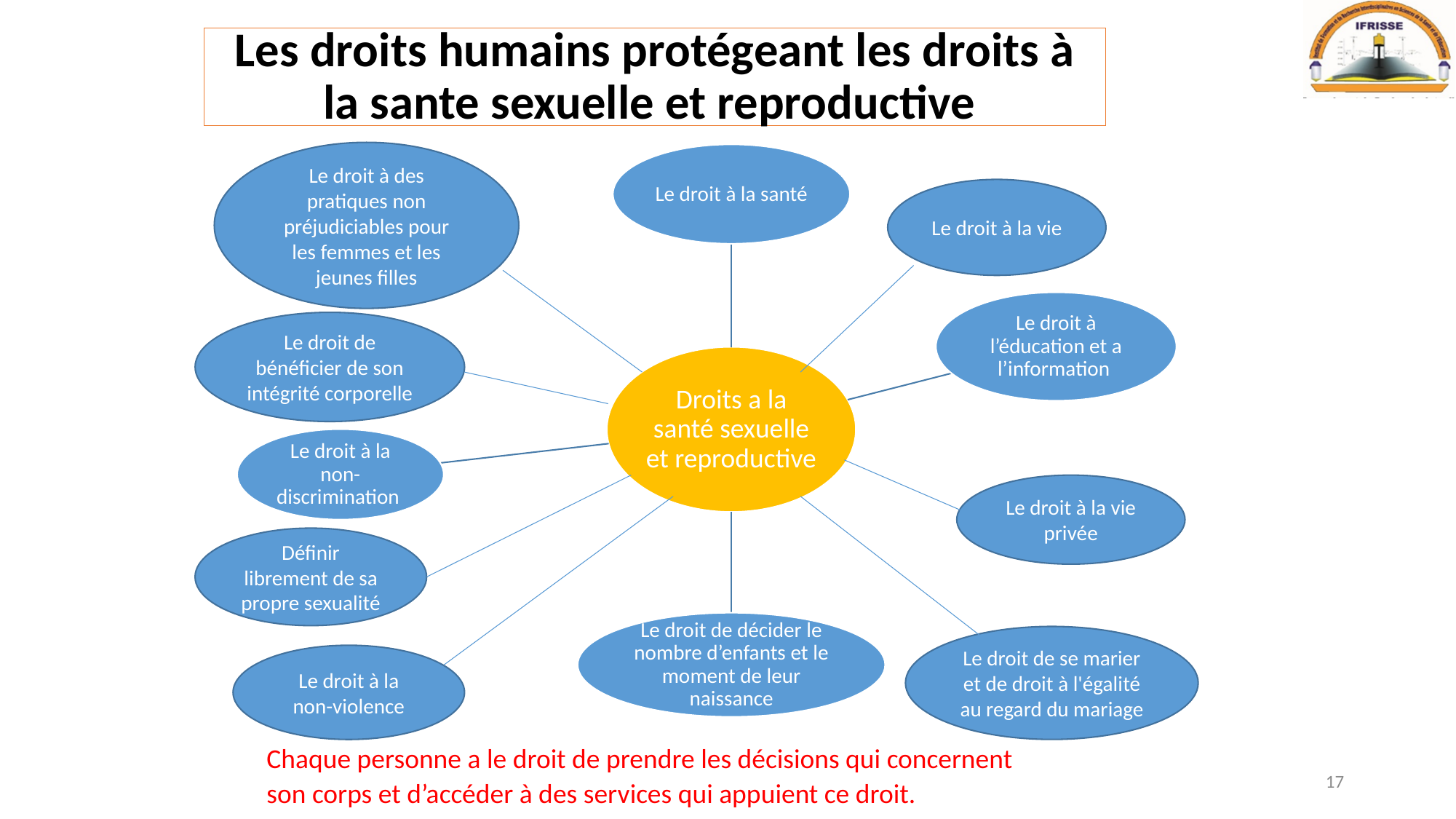

Les droits humains protégeant les droits à la sante sexuelle et reproductive
Droits a la santé sexuelle et reproductive

Le droit à la santé

Le droit à l’éducation et a l’information

Le droit de décider le nombre d’enfants et le moment de leur naissance

Le droit à la non-discrimination
Le droit à des pratiques non préjudiciables pour les femmes et les jeunes filles
Le droit à la vie
Le droit de bénéficier de son intégrité corporelle
Le droit à la vie privée
Définir librement de sa propre sexualité
Le droit de se marier et de droit à l'égalité au regard du mariage
Le droit à la non-violence
Chaque personne a le droit de prendre les décisions qui concernent son corps et d’accéder à des services qui appuient ce droit.
17